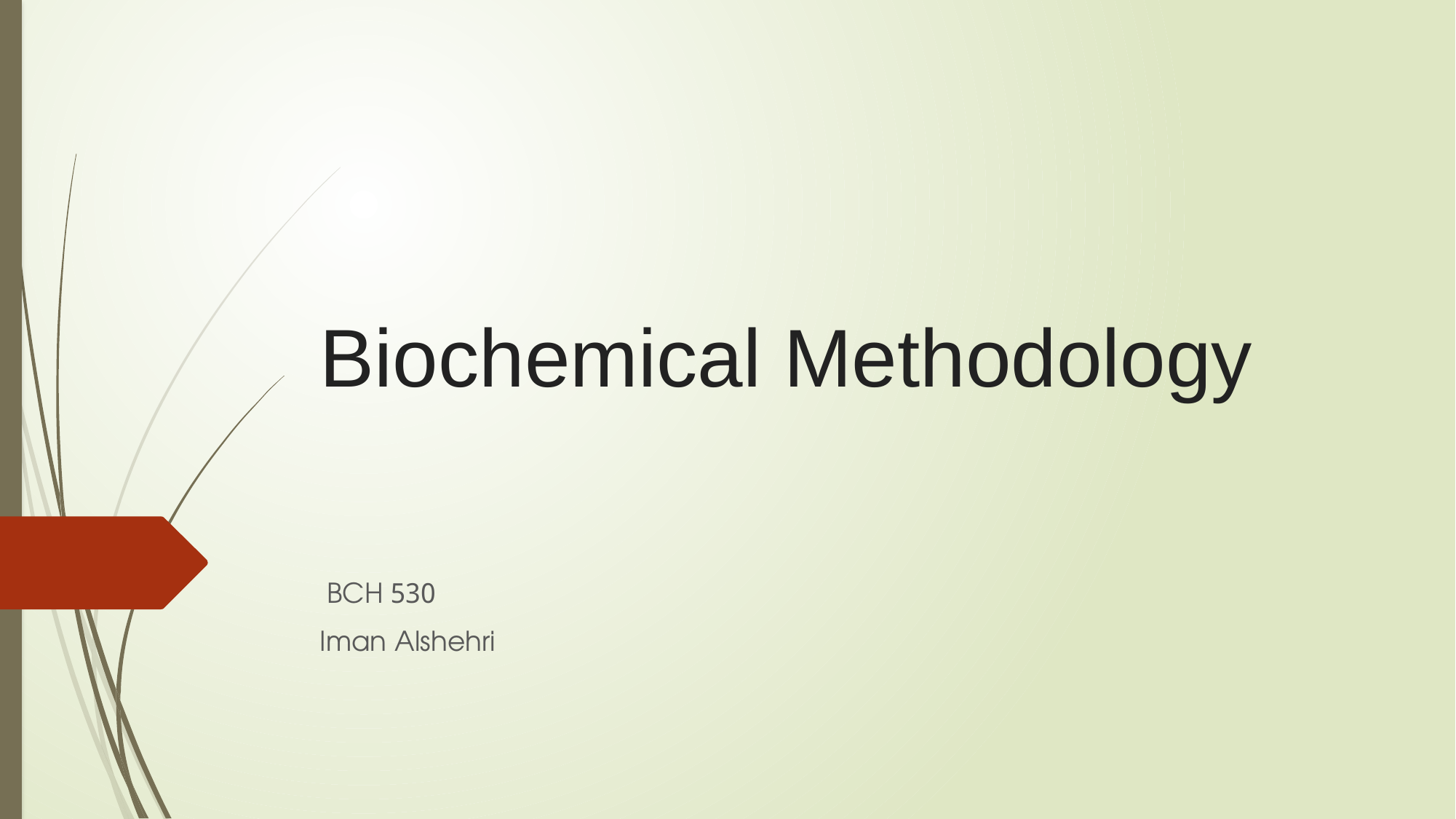

# Biochemical Methodology

530 BCH
Iman Alshehri